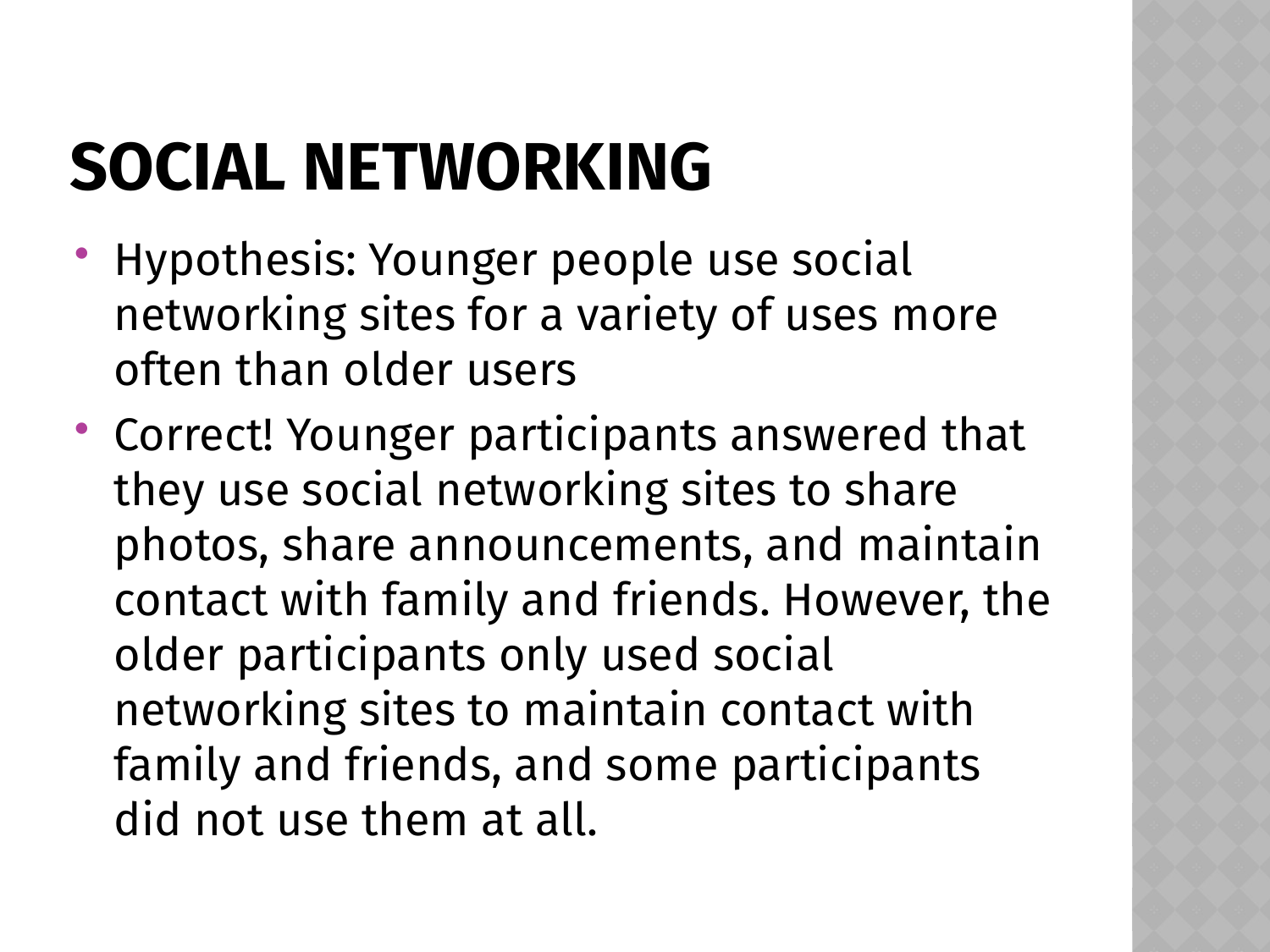

# Social networking
Hypothesis: Younger people use social networking sites for a variety of uses more often than older users
Correct! Younger participants answered that they use social networking sites to share photos, share announcements, and maintain contact with family and friends. However, the older participants only used social networking sites to maintain contact with family and friends, and some participants did not use them at all.